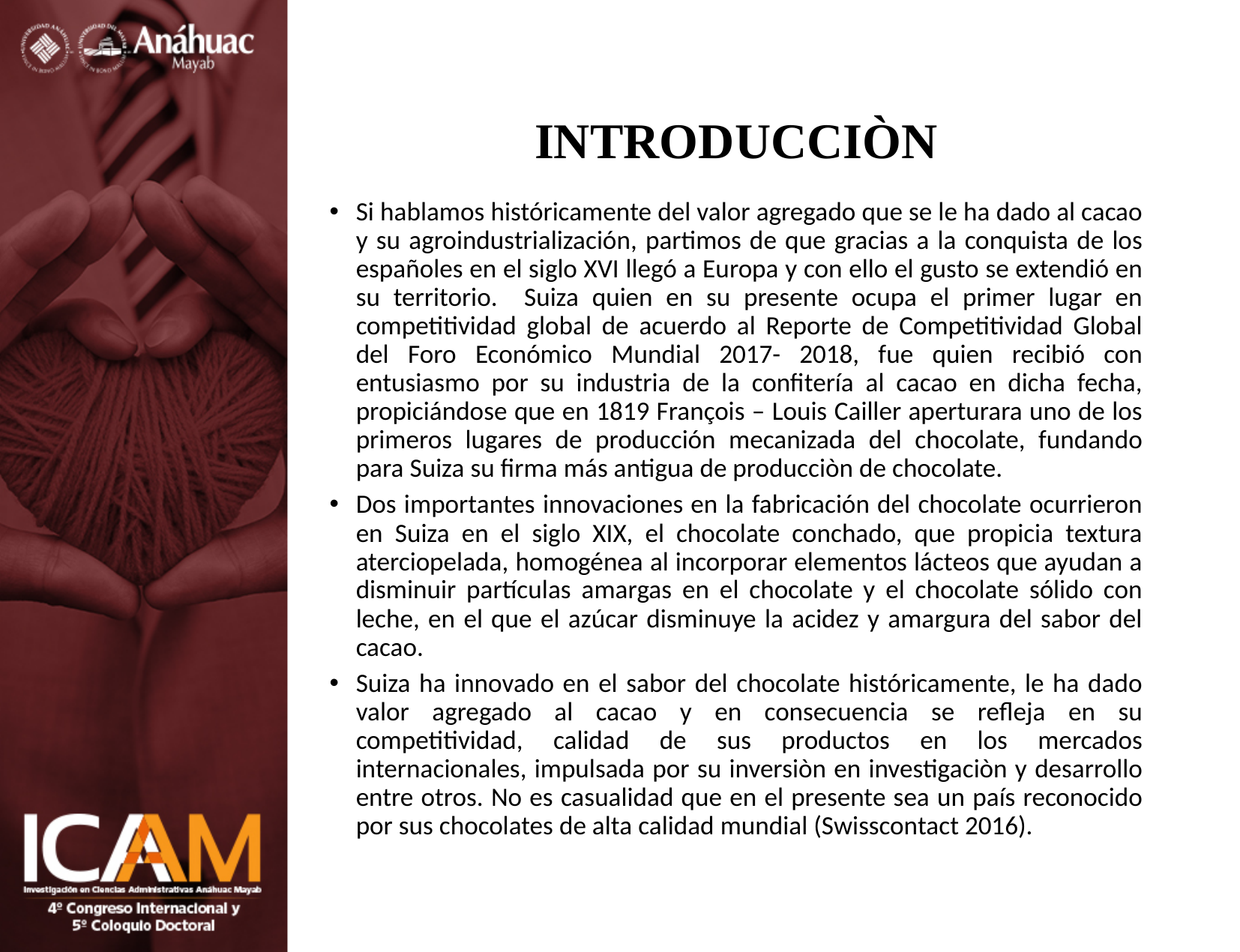

# INTRODUCCIÒN
Si hablamos históricamente del valor agregado que se le ha dado al cacao y su agroindustrialización, partimos de que gracias a la conquista de los españoles en el siglo XVI llegó a Europa y con ello el gusto se extendió en su territorio.  Suiza quien en su presente ocupa el primer lugar en competitividad global de acuerdo al Reporte de Competitividad Global del Foro Económico Mundial 2017- 2018, fue quien recibió con entusiasmo por su industria de la confitería al cacao en dicha fecha, propiciándose que en 1819 François – Louis Cailler aperturara uno de los primeros lugares de producción mecanizada del chocolate, fundando para Suiza su firma más antigua de producciòn de chocolate.
Dos importantes innovaciones en la fabricación del chocolate ocurrieron en Suiza en el siglo XIX, el chocolate conchado, que propicia textura aterciopelada, homogénea al incorporar elementos lácteos que ayudan a disminuir partículas amargas en el chocolate y el chocolate sólido con leche, en el que el azúcar disminuye la acidez y amargura del sabor del cacao.
Suiza ha innovado en el sabor del chocolate históricamente, le ha dado valor agregado al cacao y en consecuencia se refleja en su competitividad, calidad de sus productos en los mercados internacionales, impulsada por su inversiòn en investigaciòn y desarrollo entre otros. No es casualidad que en el presente sea un país reconocido por sus chocolates de alta calidad mundial (Swisscontact 2016).